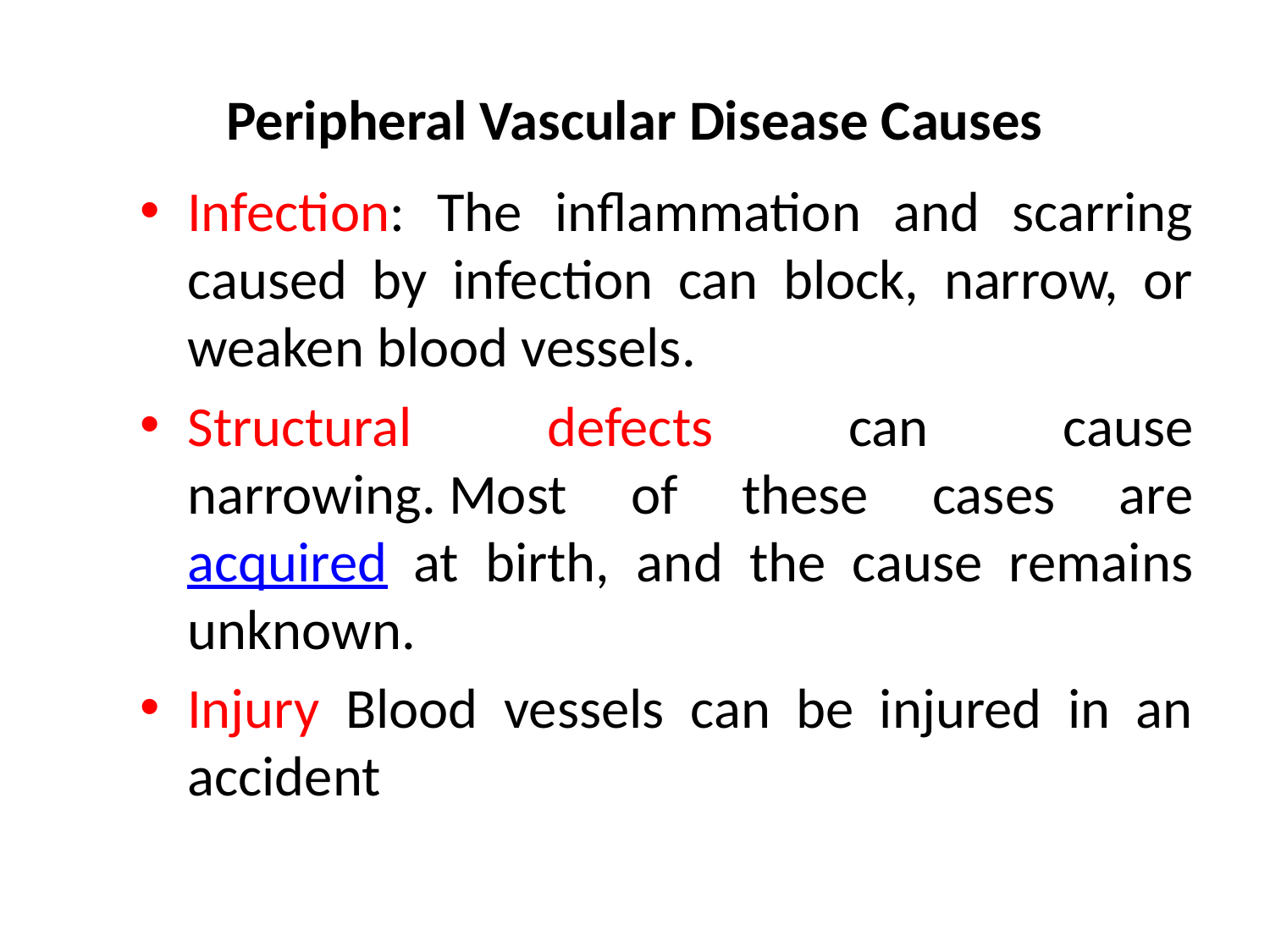

# Peripheral Vascular Disease Causes
Infection: The inflammation and scarring caused by infection can block, narrow, or weaken blood vessels.
Structural defects can cause narrowing. Most of these cases are acquired at birth, and the cause remains unknown.
Injury Blood vessels can be injured in an accident